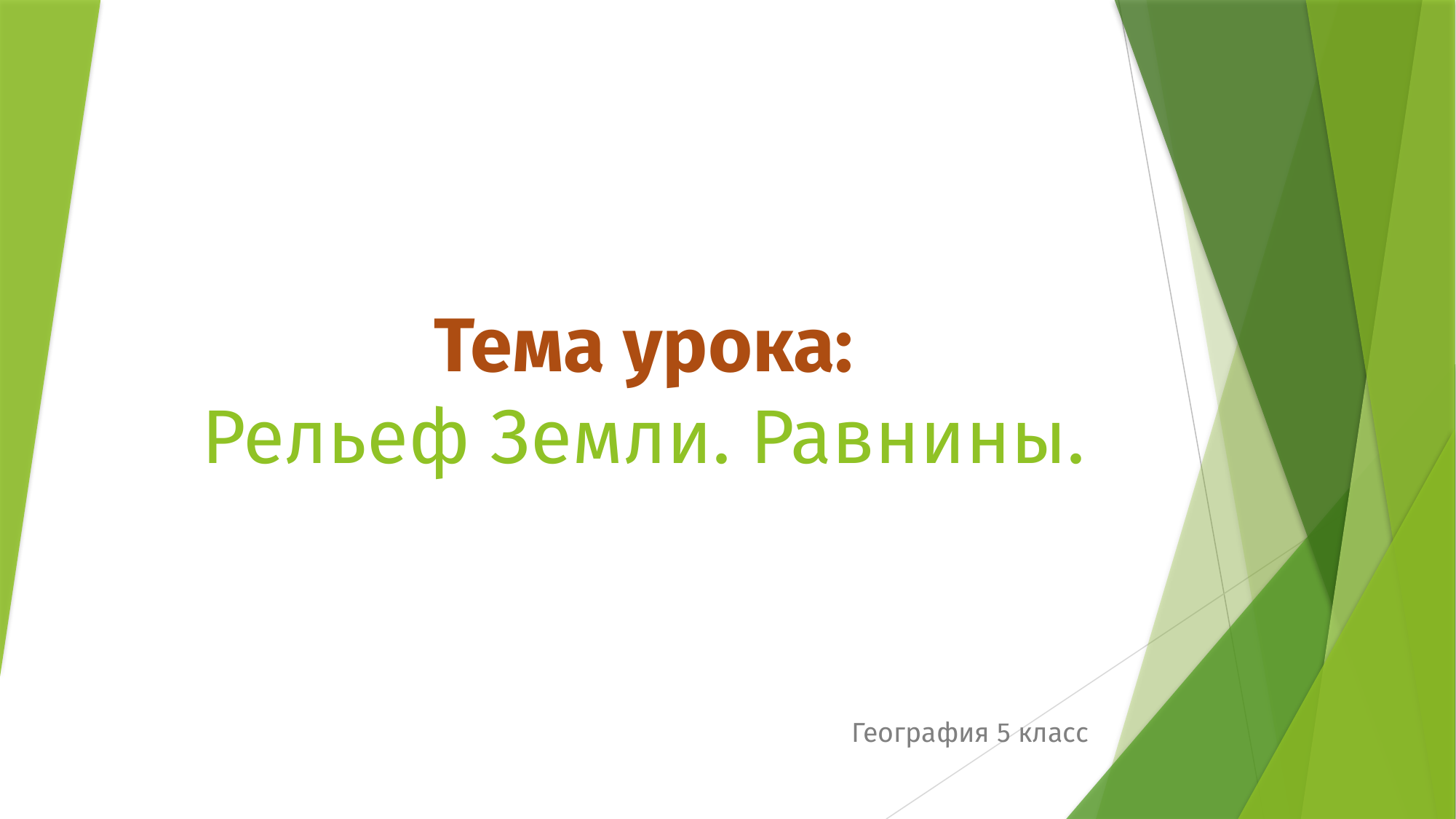

# Тема урока: Рельеф Земли. Равнины.
География 5 класс